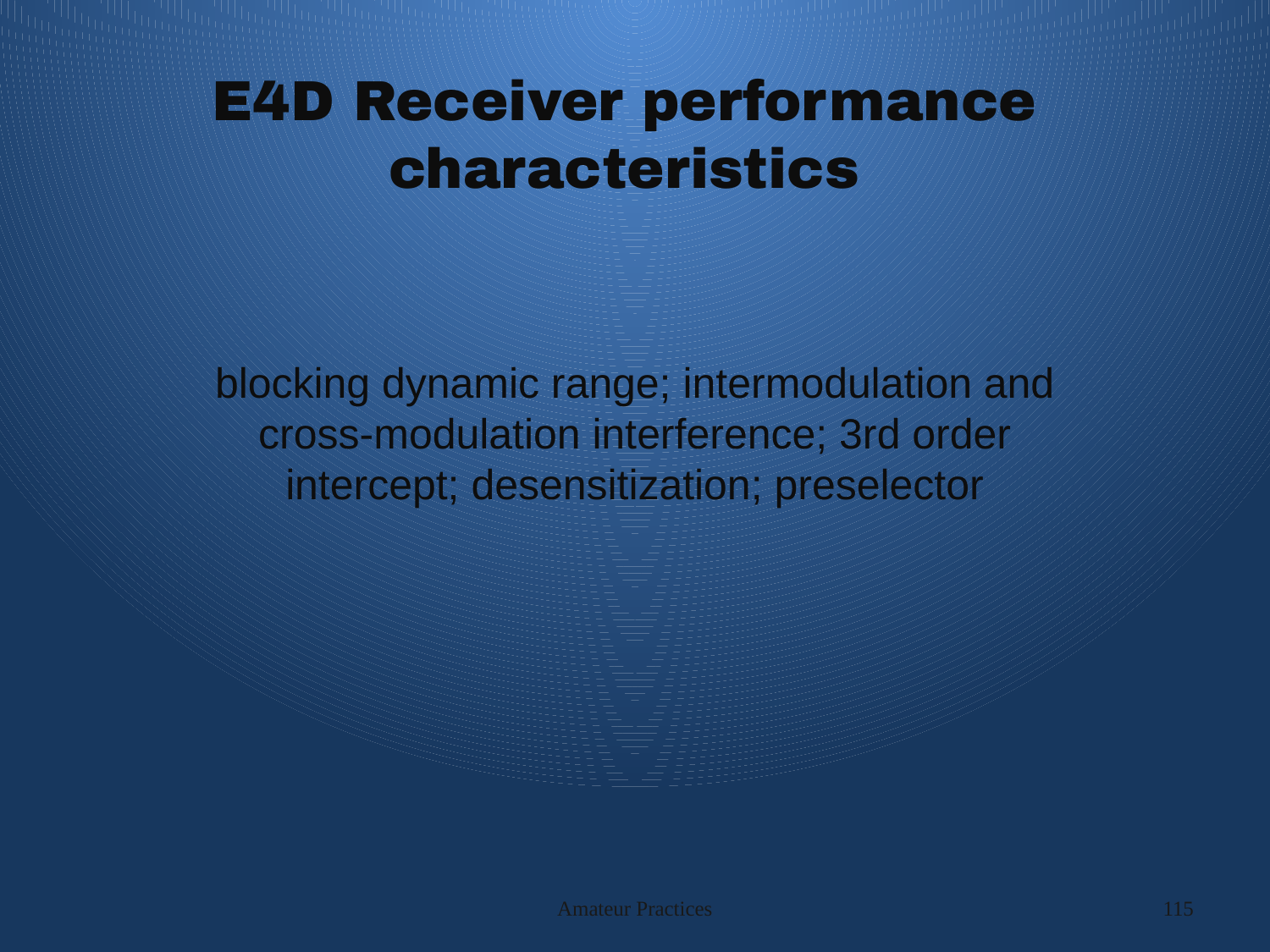

# E4D Receiver performance characteristics
blocking dynamic range; intermodulation and cross-modulation interference; 3rd order intercept; desensitization; preselector
Amateur Practices
115